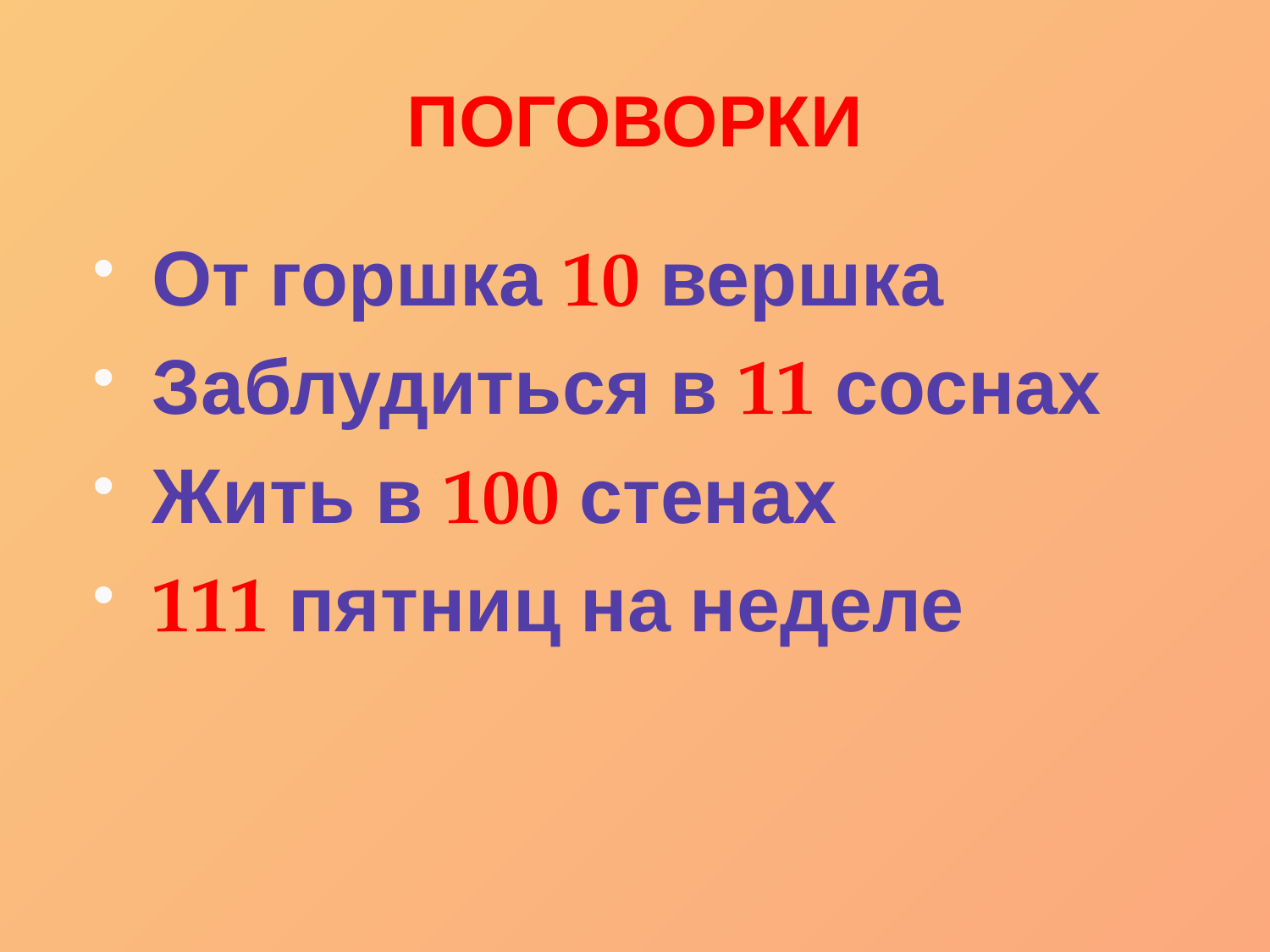

# ПОГОВОРКИ
От горшка 10 вершка
Заблудиться в 11 соснах
Жить в 100 стенах
111 пятниц на неделе